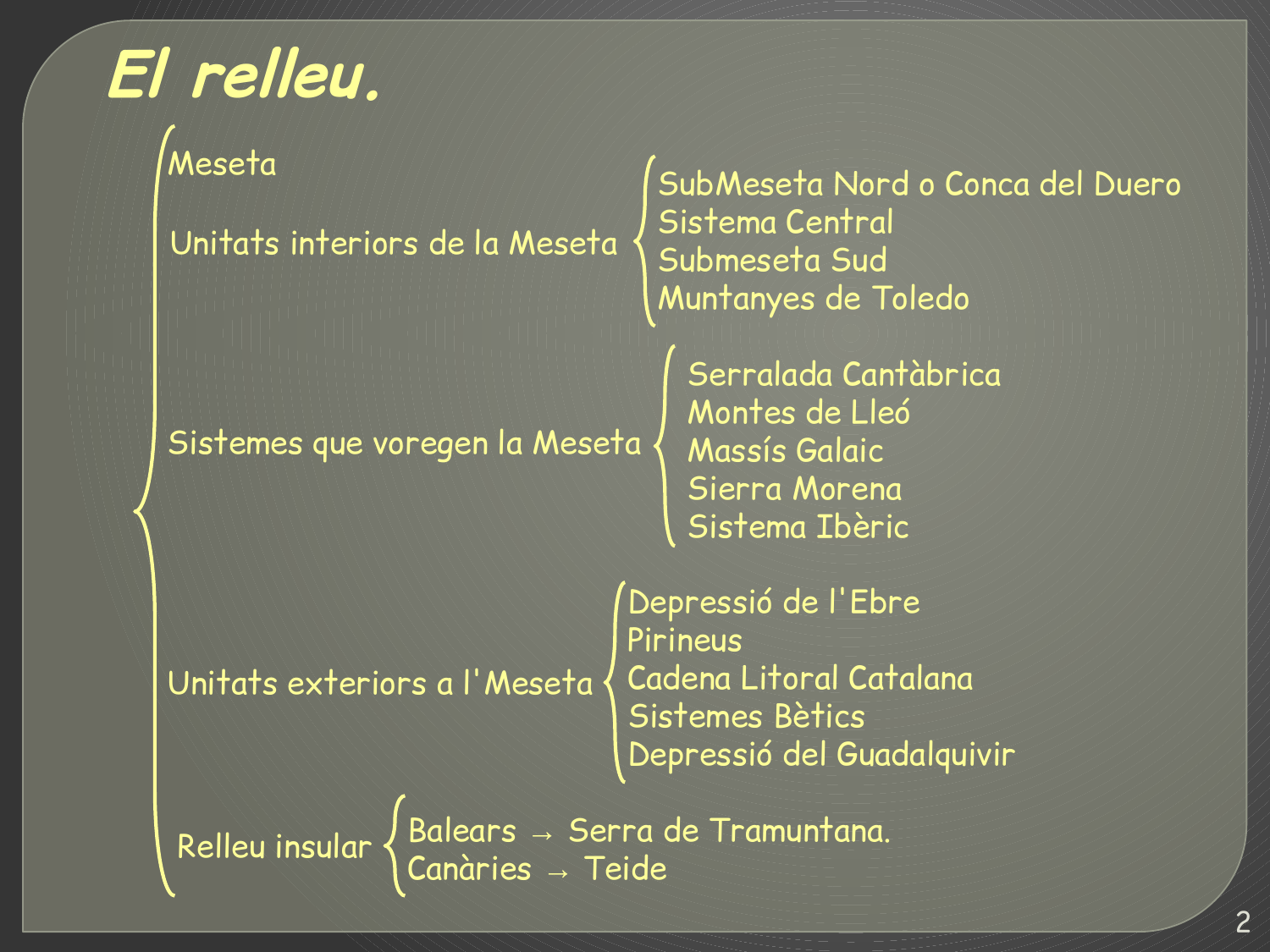

El relleu.

Meseta

SubMeseta Nord o Conca del Duero
Sistema Central
Submeseta Sud
Muntanyes de Toledo
Unitats interiors de la Meseta

Serralada Cantàbrica
Montes de Lleó
Massís Galaic
Sierra Morena
Sistema Ibèric
Sistemes que voregen la Meseta
Depressió de l'Ebre
Pirineus
Cadena Litoral Catalana
Sistemes Bètics
Depressió del Guadalquivir

Unitats exteriors a l'Meseta

Balears → Serra de Tramuntana.
Canàries → Teide
Relleu insular
2